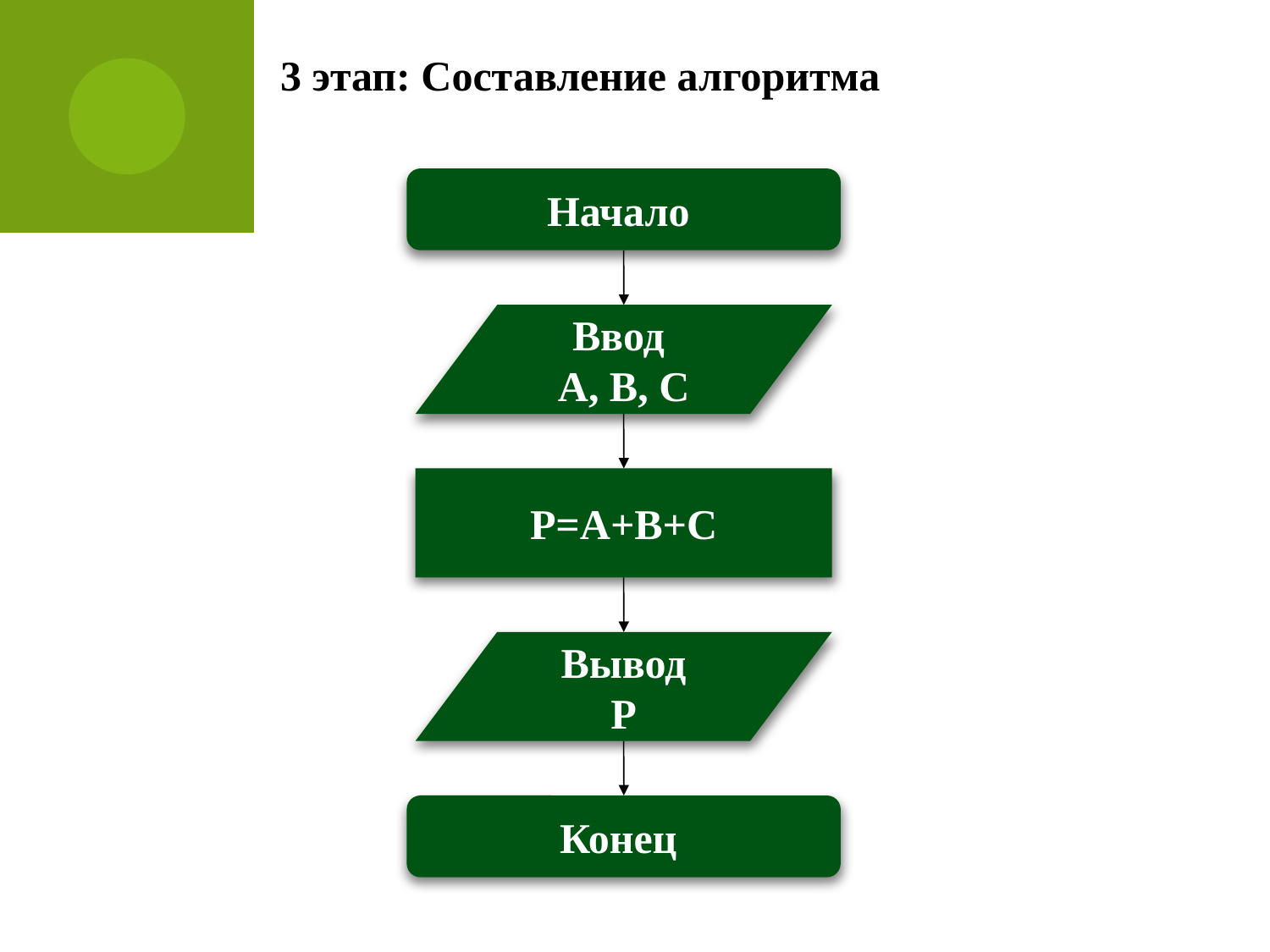

3 этап: Составление алгоритма
Начало

Ввод
A, B, C

P=A+B+C

Вывод
P

Конец